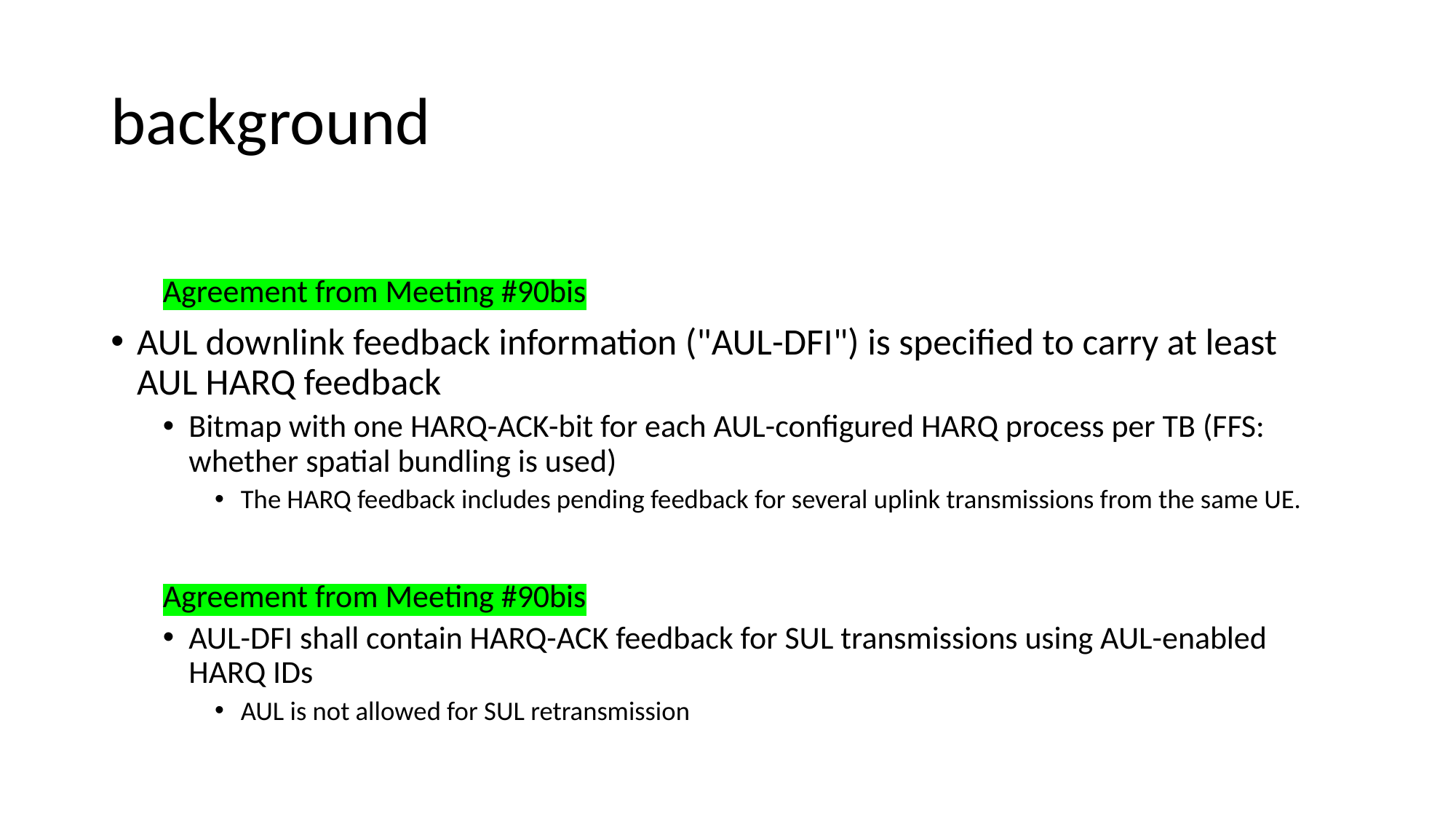

# background

Agreement from Meeting #90bis
AUL downlink feedback information ("AUL-DFI") is specified to carry at least AUL HARQ feedback
Bitmap with one HARQ-ACK-bit for each AUL-configured HARQ process per TB (FFS: whether spatial bundling is used)
The HARQ feedback includes pending feedback for several uplink transmissions from the same UE.

Agreement from Meeting #90bis
AUL-DFI shall contain HARQ-ACK feedback for SUL transmissions using AUL-enabled HARQ IDs
AUL is not allowed for SUL retransmission